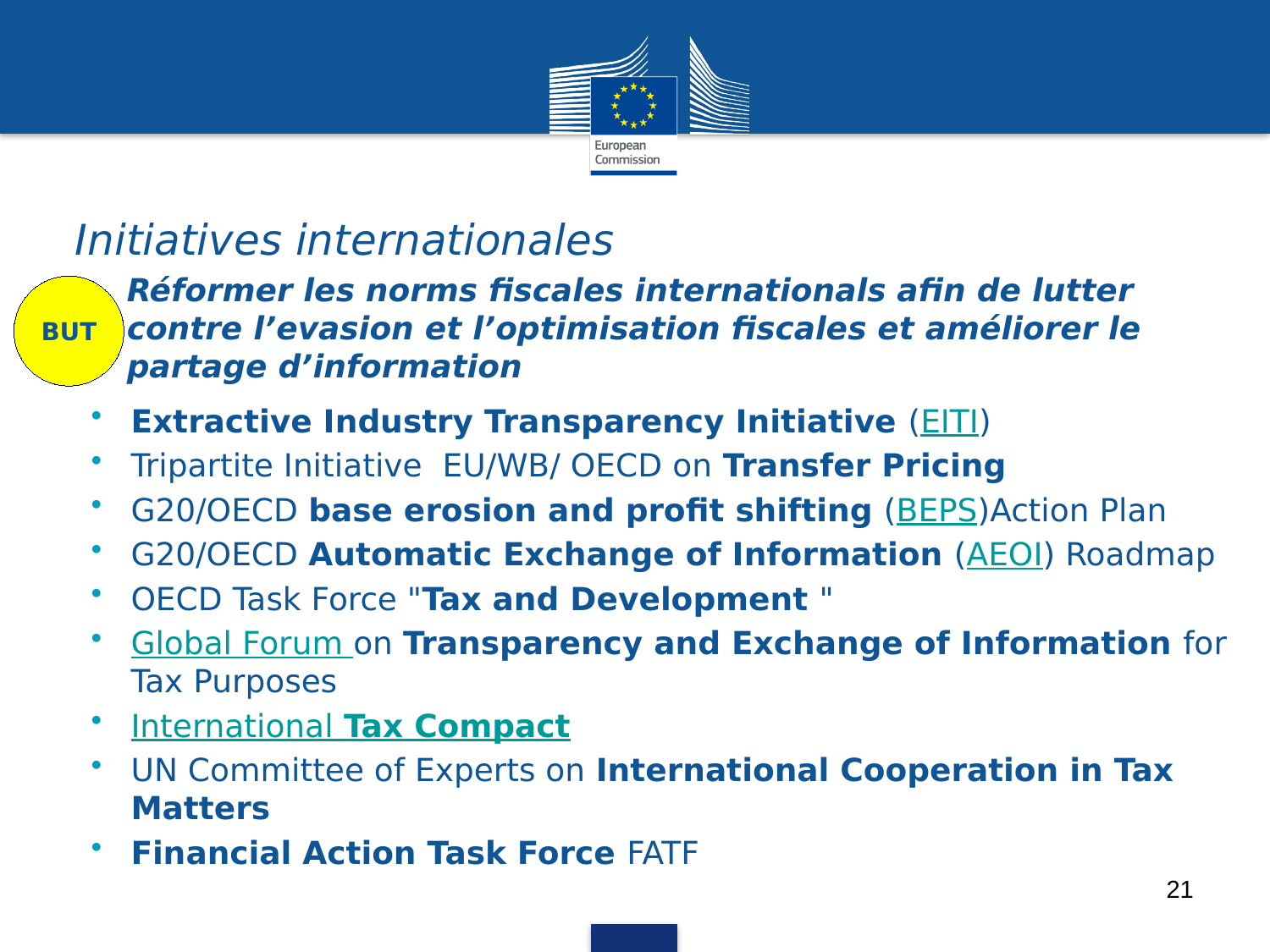

Initiatives internationales
Réformer les norms fiscales internationals afin de lutter contre l’evasion et l’optimisation fiscales et améliorer le partage d’information
Extractive Industry Transparency Initiative (EITI)
Tripartite Initiative  EU/WB/ OECD on Transfer Pricing
G20/OECD base erosion and profit shifting (BEPS)Action Plan
G20/OECD Automatic Exchange of Information (AEOI) Roadmap
OECD Task Force "Tax and Development "
Global Forum on Transparency and Exchange of Information for Tax Purposes
International Tax Compact
UN Committee of Experts on International Cooperation in Tax Matters
Financial Action Task Force FATF
BUT
21